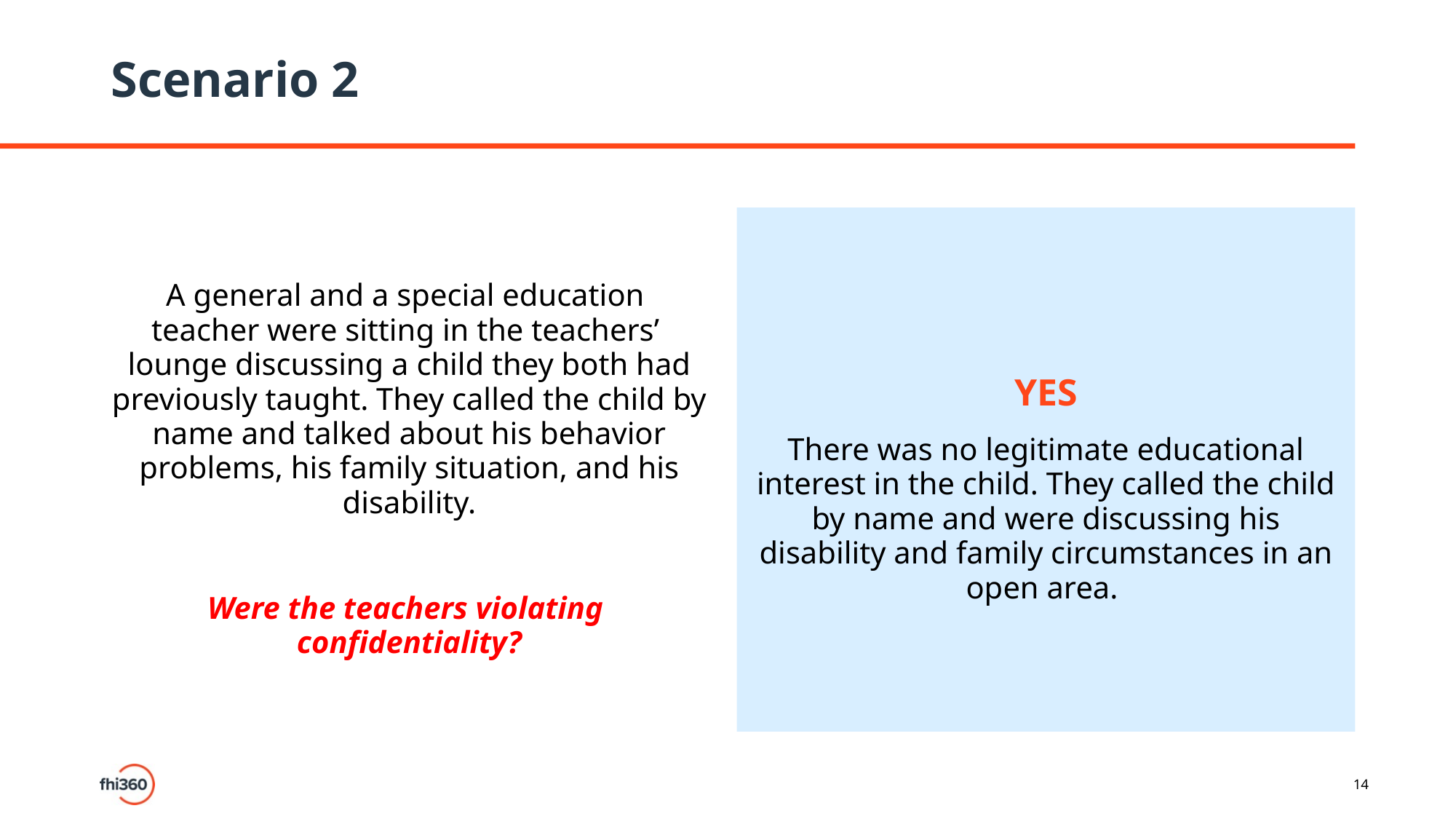

# Scenario 2
A general and a special education  teacher were sitting in the teachers’  lounge discussing a child they both had previously taught. They called the child by name and talked about his behavior problems, his family situation, and his disability.

Were the teachers violating  confidentiality?

YES
There was no legitimate educational interest in the child. They called the child by name and were discussing his disability and family circumstances in an open area.